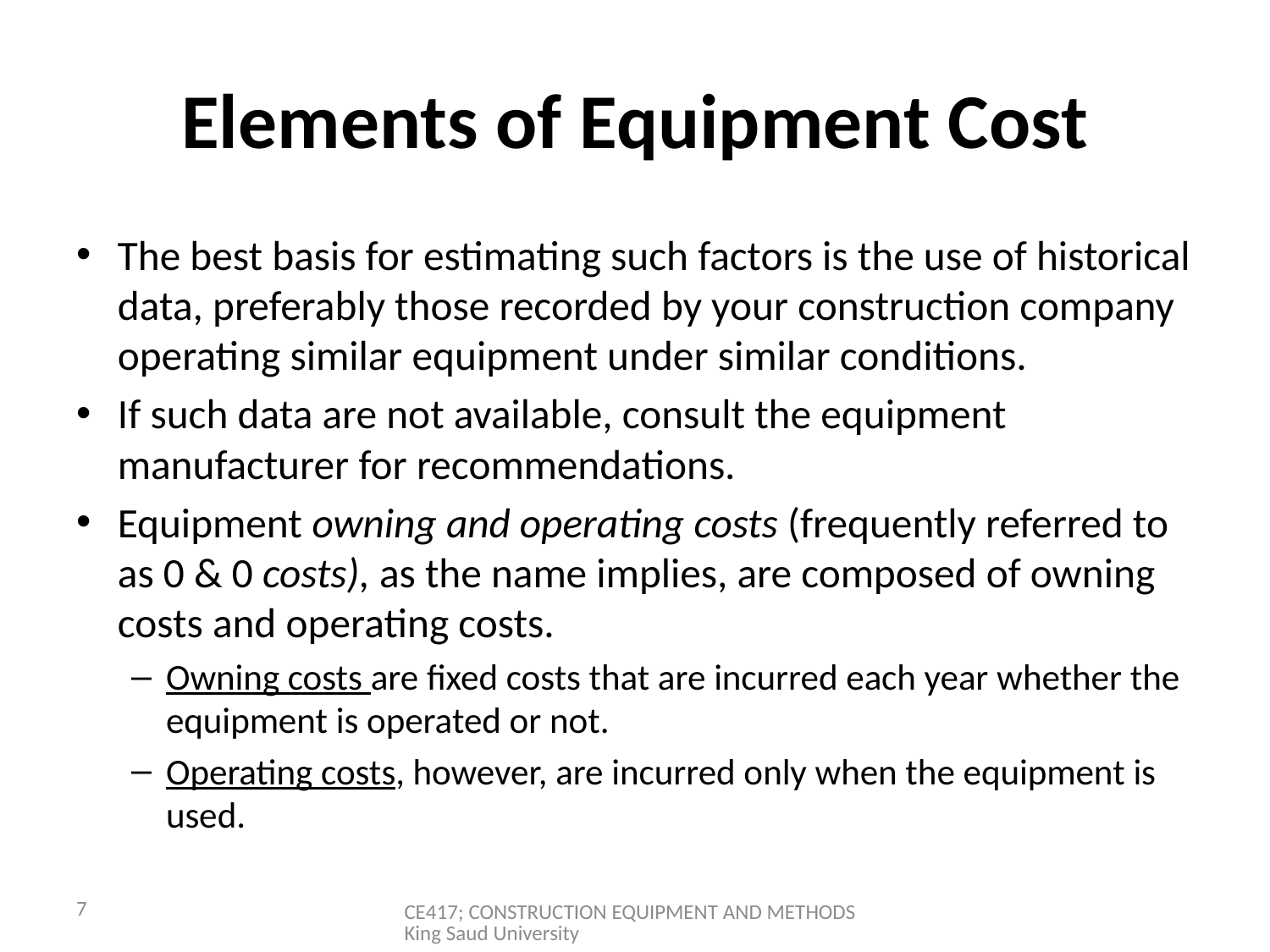

# Elements of Equipment Cost
The best basis for estimating such factors is the use of historical data, preferably those recorded by your construction company operating similar equipment under similar conditions.
If such data are not available, consult the equipment manufacturer for recommendations.
Equipment owning and operating costs (frequently referred to as 0 & 0 costs), as the name implies, are composed of owning costs and operating costs.
Owning costs are fixed costs that are incurred each year whether the equipment is operated or not.
Operating costs, however, are incurred only when the equipment is used.
7
CE417; CONSTRUCTION EQUIPMENT AND METHODS King Saud University